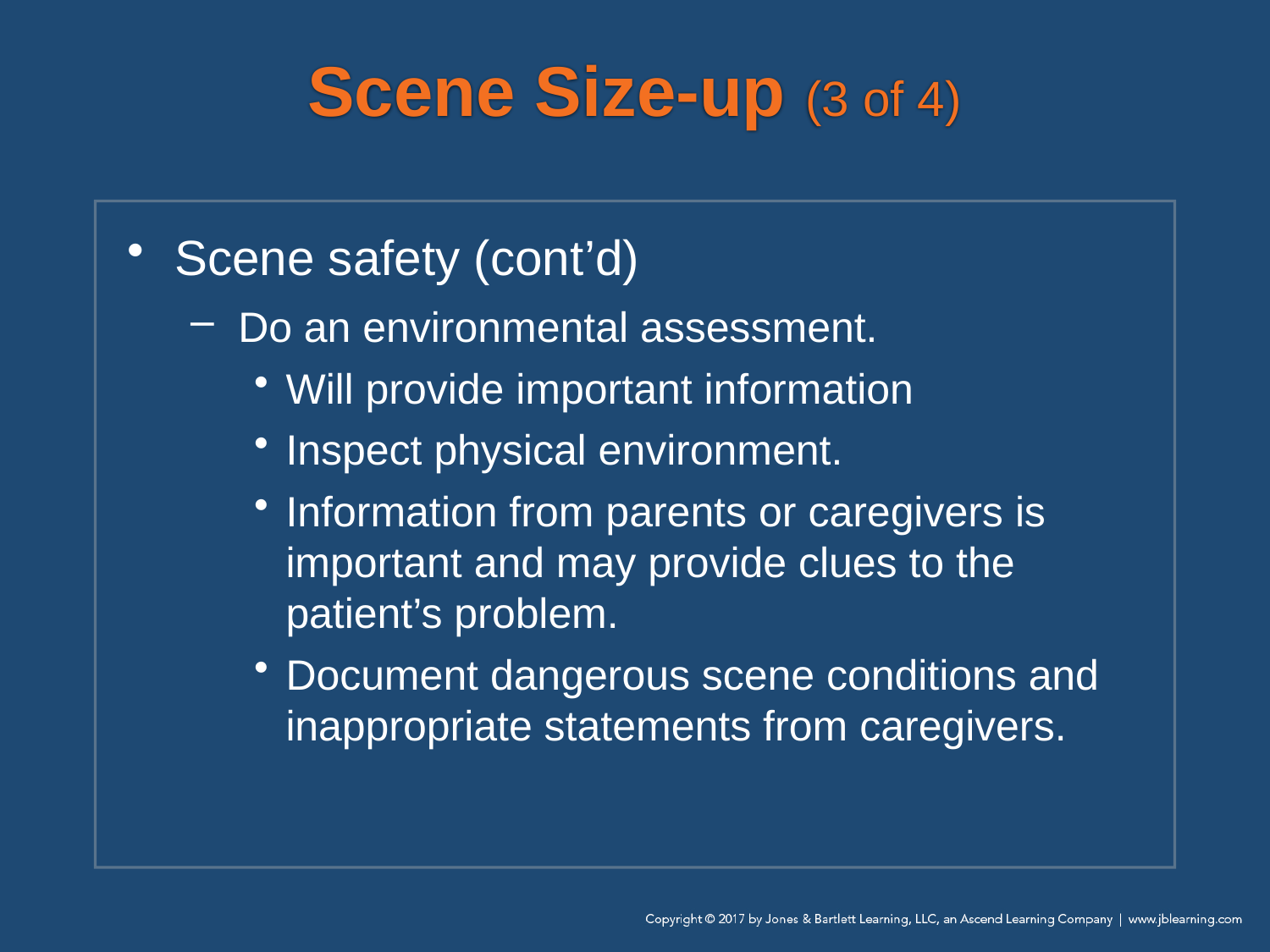

# Scene Size-up (3 of 4)
Scene safety (cont’d)
Do an environmental assessment.
Will provide important information
Inspect physical environment.
Information from parents or caregivers is important and may provide clues to the patient’s problem.
Document dangerous scene conditions and inappropriate statements from caregivers.